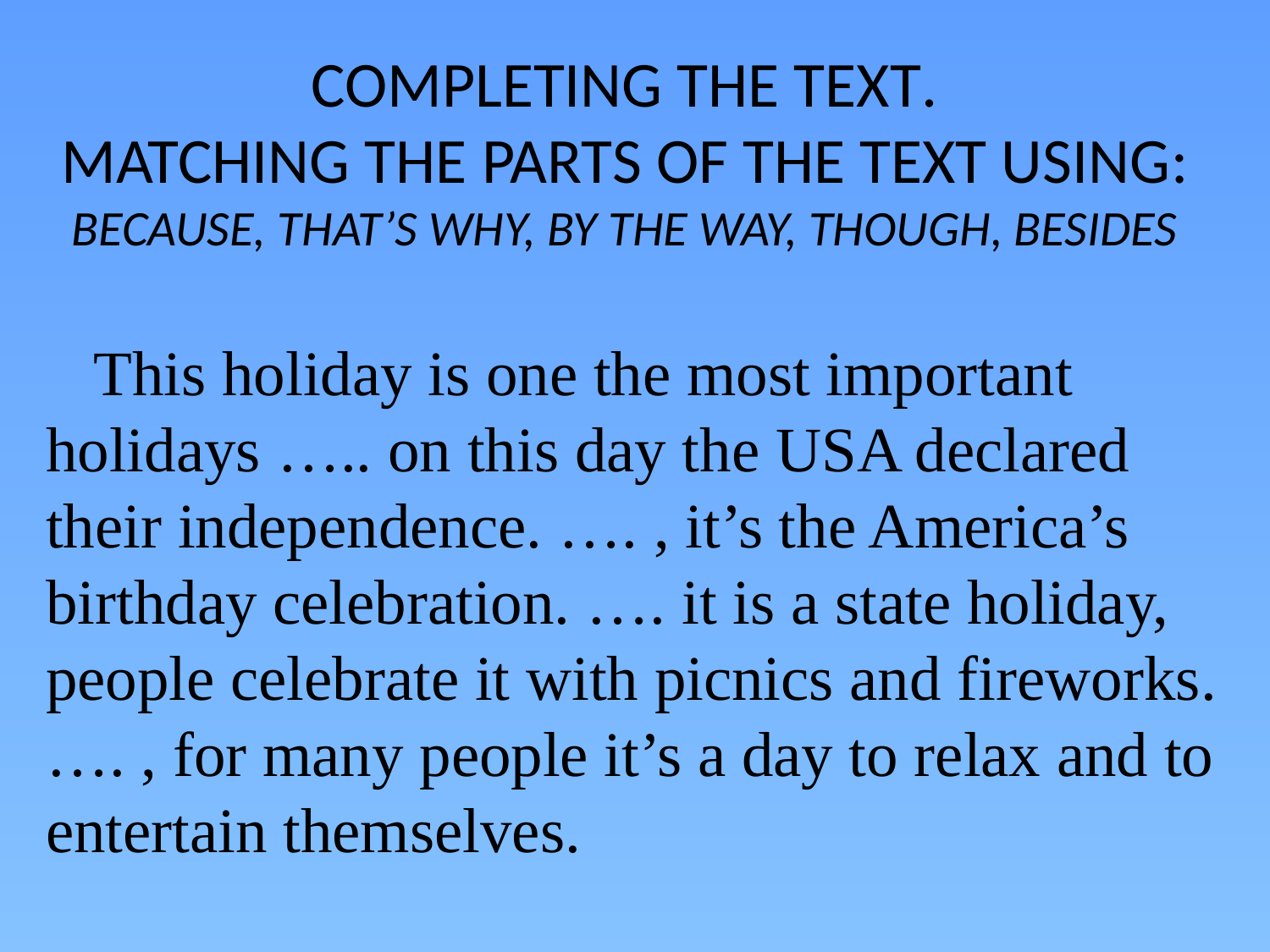

# Completing the text. matching the parts of the text using: because, that’s why, by the way, though, besides
   This holiday is one the most important holidays ….. on this day the USA declared their independence. …. , it’s the America’s birthday celebration. …. it is a state holiday, people celebrate it with picnics and fireworks. …. , for many people it’s a day to relax and to entertain themselves.